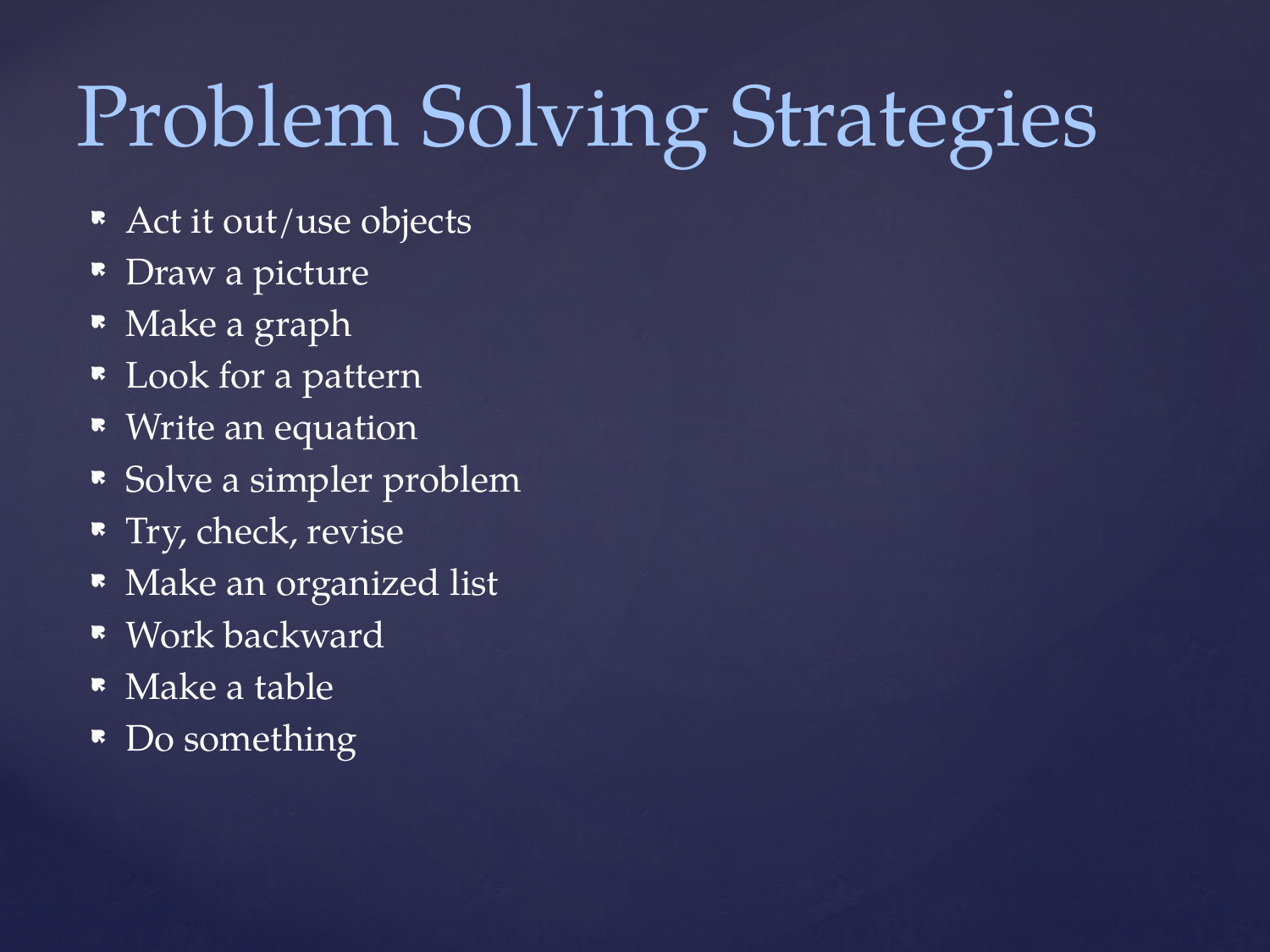

# Problem Solving Strategies
Act it out/use objects
Draw a picture
Make a graph
Look for a pattern
Write an equation
Solve a simpler problem
Try, check, revise
Make an organized list
Work backward
Make a table
Do something